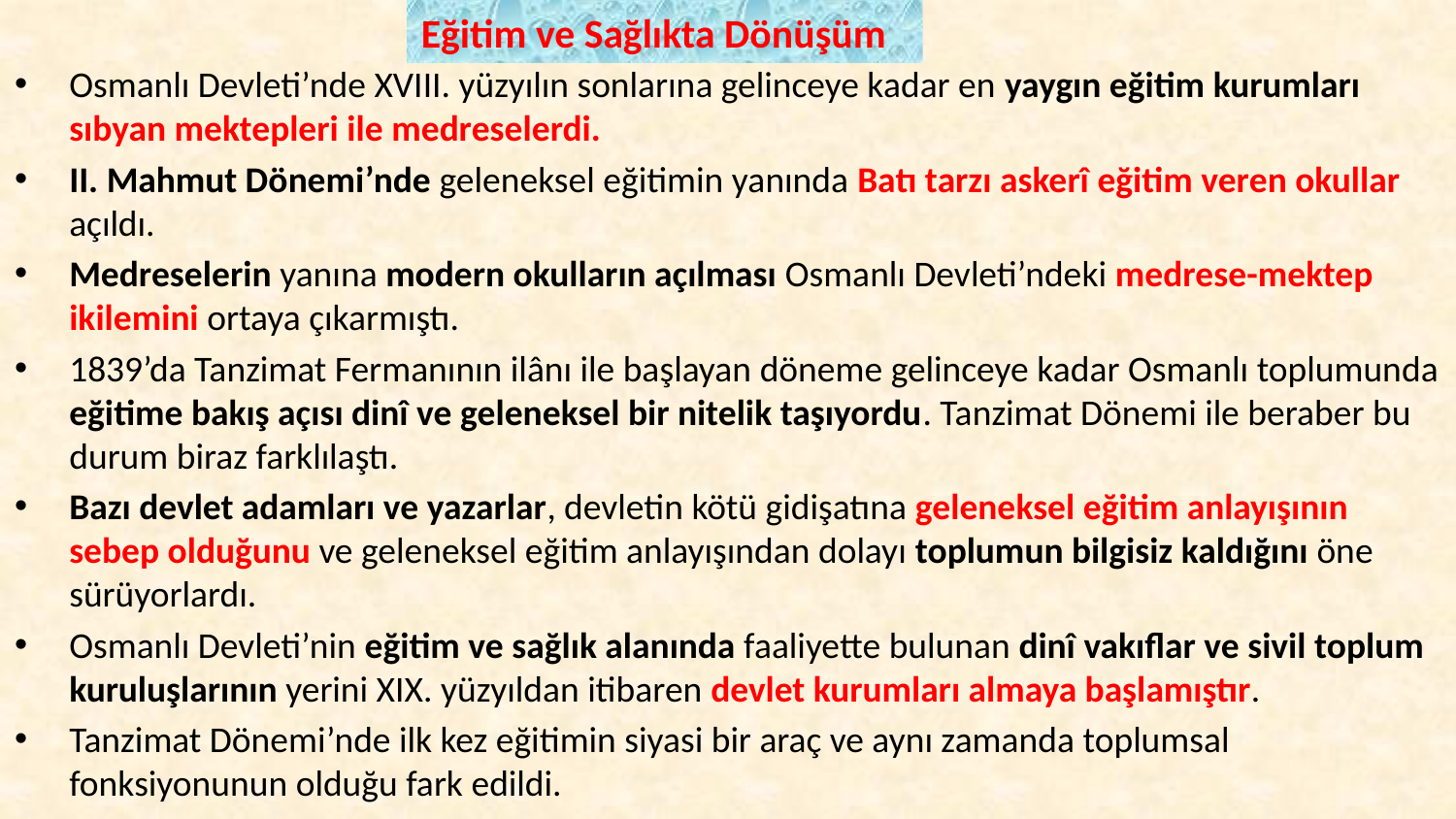

Eğitim ve Sağlıkta Dönüşüm
Osmanlı Devleti’nde XVIII. yüzyılın sonlarına gelinceye kadar en yaygın eğitim kurumları sıbyan mektepleri ile medreselerdi.
II. Mahmut Dönemi’nde geleneksel eğitimin yanında Batı tarzı askerî eğitim veren okullar açıldı.
Medreselerin yanına modern okulların açılması Osmanlı Devleti’ndeki medrese-mektep ikilemini ortaya çıkarmıştı.
1839’da Tanzimat Fermanının ilânı ile başlayan döneme gelinceye kadar Osmanlı toplumunda eğitime bakış açısı dinî ve geleneksel bir nitelik taşıyordu. Tanzimat Dönemi ile beraber bu durum biraz farklılaştı.
Bazı devlet adamları ve yazarlar, devletin kötü gidişatına geleneksel eğitim anlayışının sebep olduğunu ve geleneksel eğitim anlayışından dolayı toplumun bilgisiz kaldığını öne sürüyorlardı.
Osmanlı Devleti’nin eğitim ve sağlık alanında faaliyette bulunan dinî vakıflar ve sivil toplum kuruluşlarının yerini XIX. yüzyıldan itibaren devlet kurumları almaya başlamıştır.
Tanzimat Dönemi’nde ilk kez eğitimin siyasi bir araç ve aynı zamanda toplumsal fonksiyonunun olduğu fark edildi.